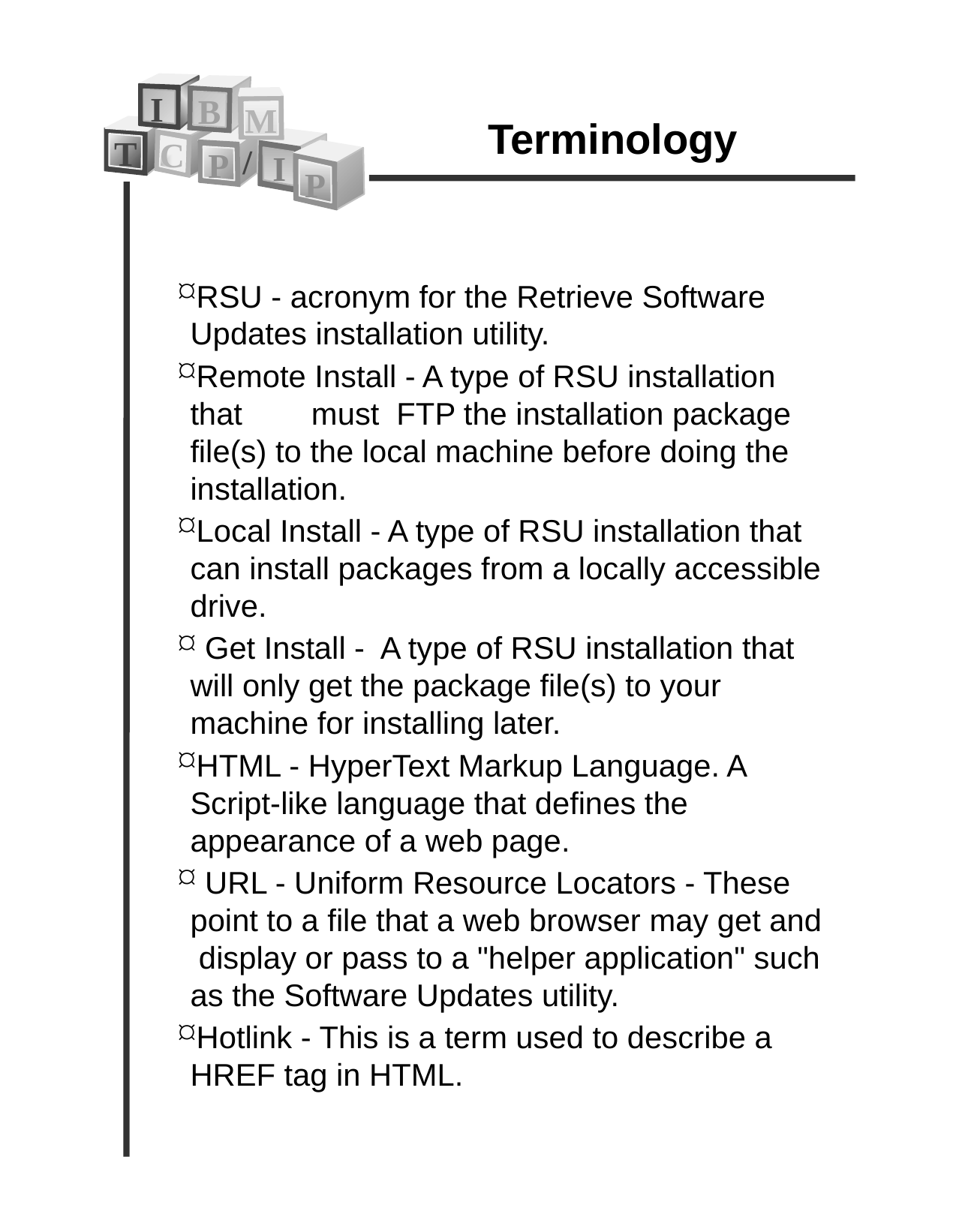

Terminology

I

B

M

T
C

/

P

I

P

RSU - acronym for the Retrieve Software Updates installation utility.
Remote Install - A type of RSU installation that	 must  FTP the installation package file(s) to the local machine before doing the installation.
Local Install - A type of RSU installation that can install packages from a locally accessible drive.
 Get Install -  A type of RSU installation that will only get the package file(s) to your machine for installing later.
HTML - HyperText Markup Language. A   Script-like language that defines the appearance of a web page.
 URL - Uniform Resource Locators - These point to a file that a web browser may get and  display or pass to a "helper application" such as the Software Updates utility.
Hotlink - This is a term used to describe a HREF tag in HTML.